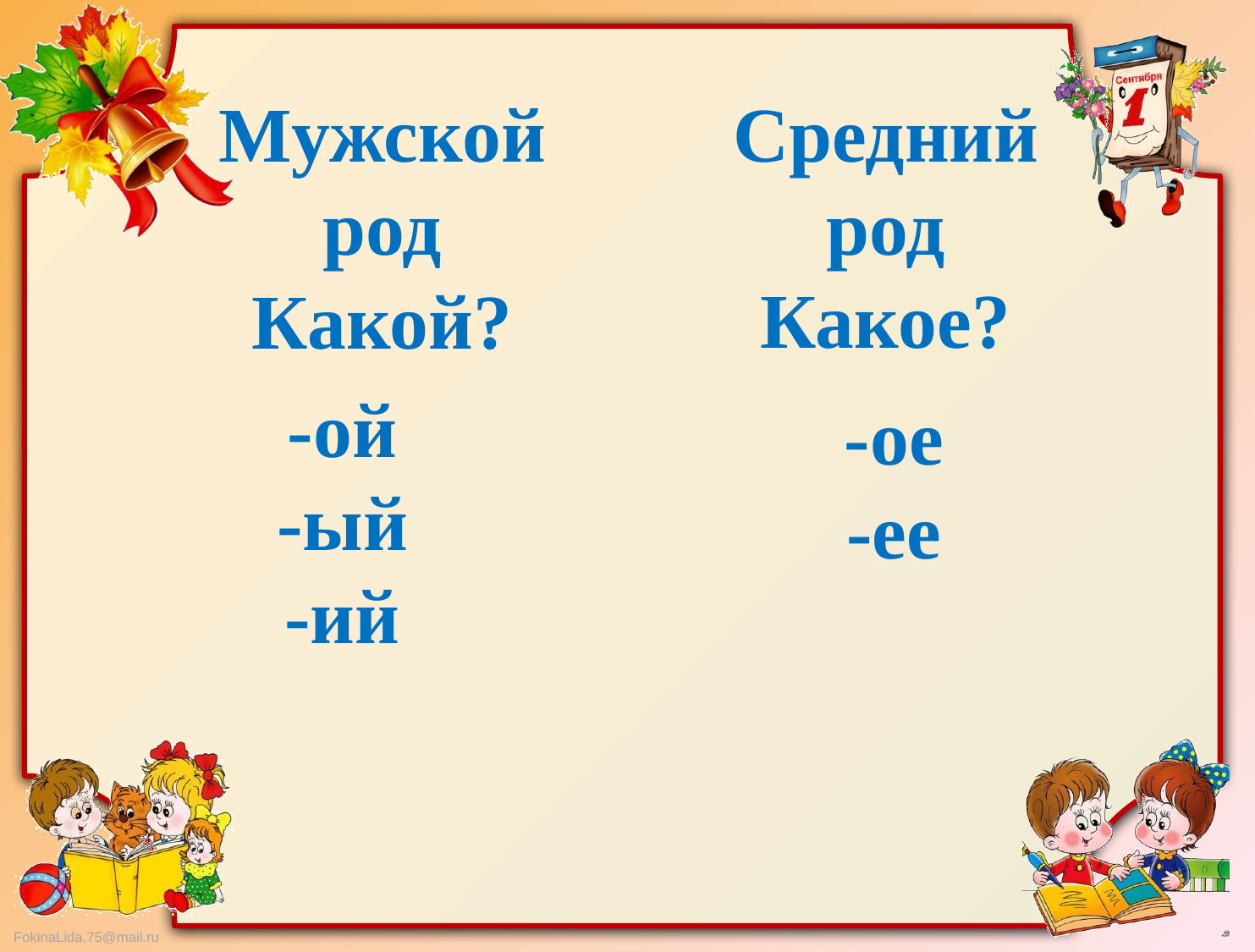

# Мужской род Какой?
Средний род
Какое?
-ое
-ее
-ой
-ый
-ий